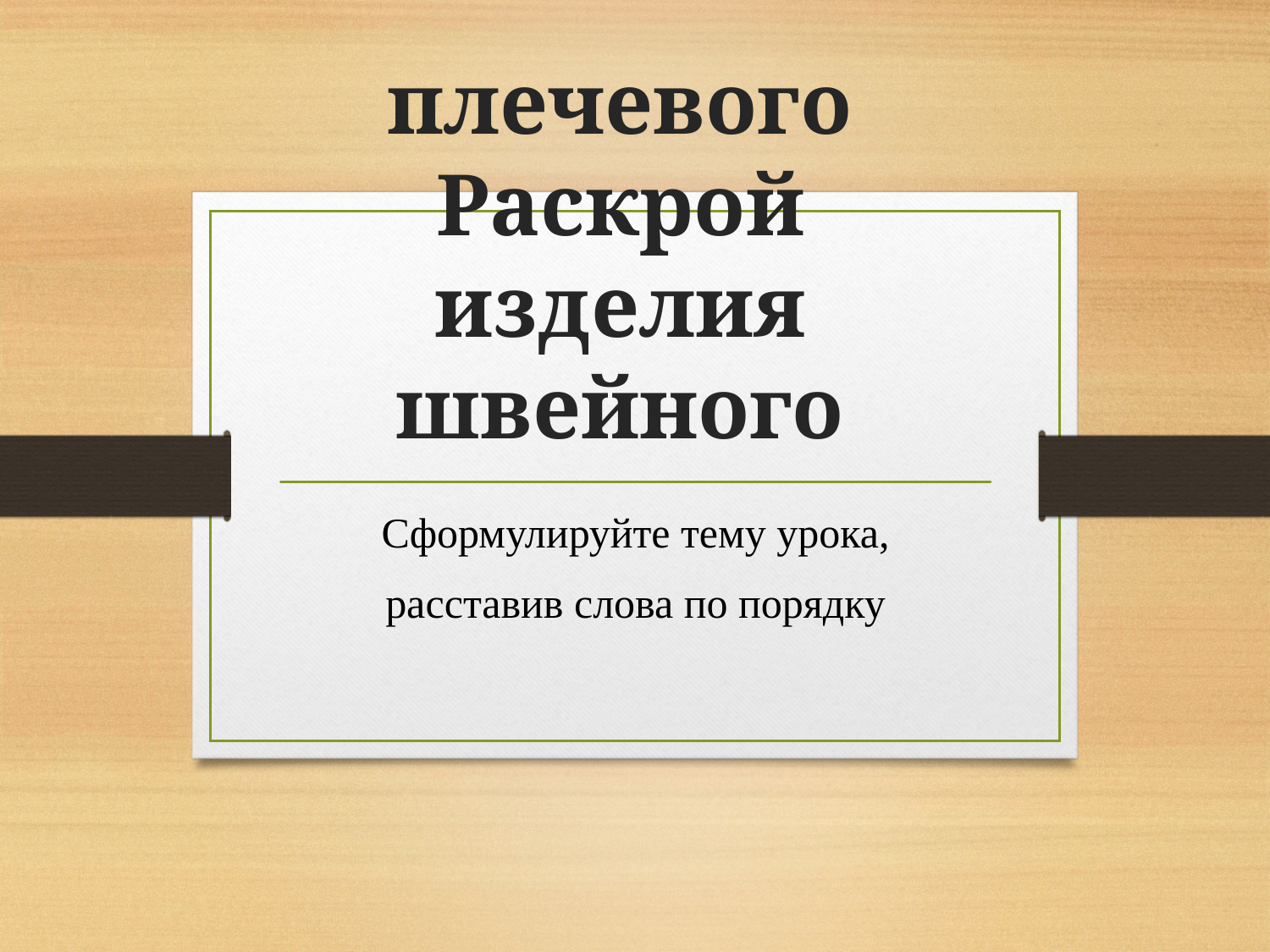

# плечевого Раскрой изделия швейного
Сформулируйте тему урока,
расставив слова по порядку